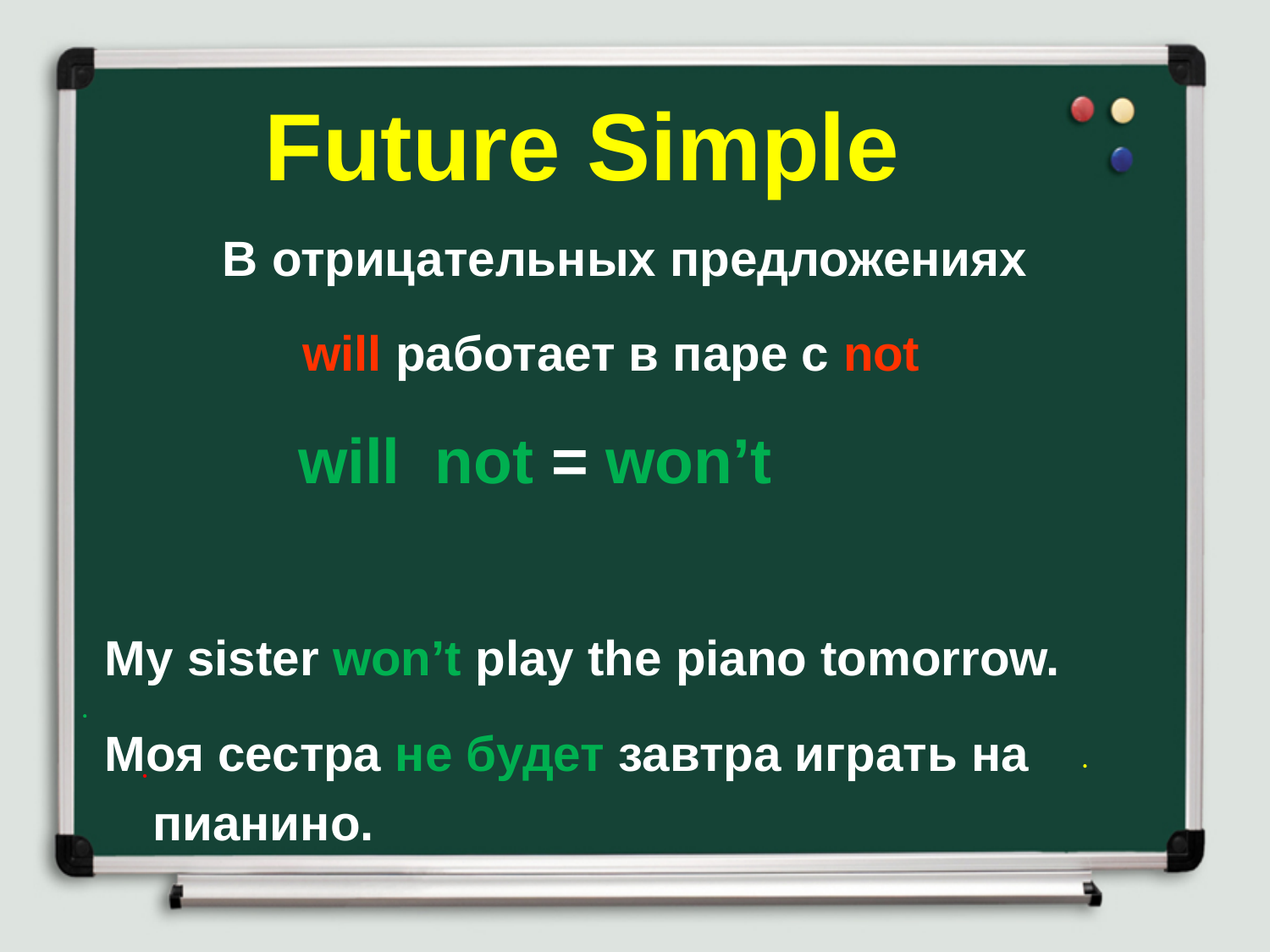

# Future Simple
В отрицательных предложениях
will работает в паре с not
           will  not = won’t

My sister won’t play the piano tomorrow.
Моя сестра не будет завтра играть на пианино.